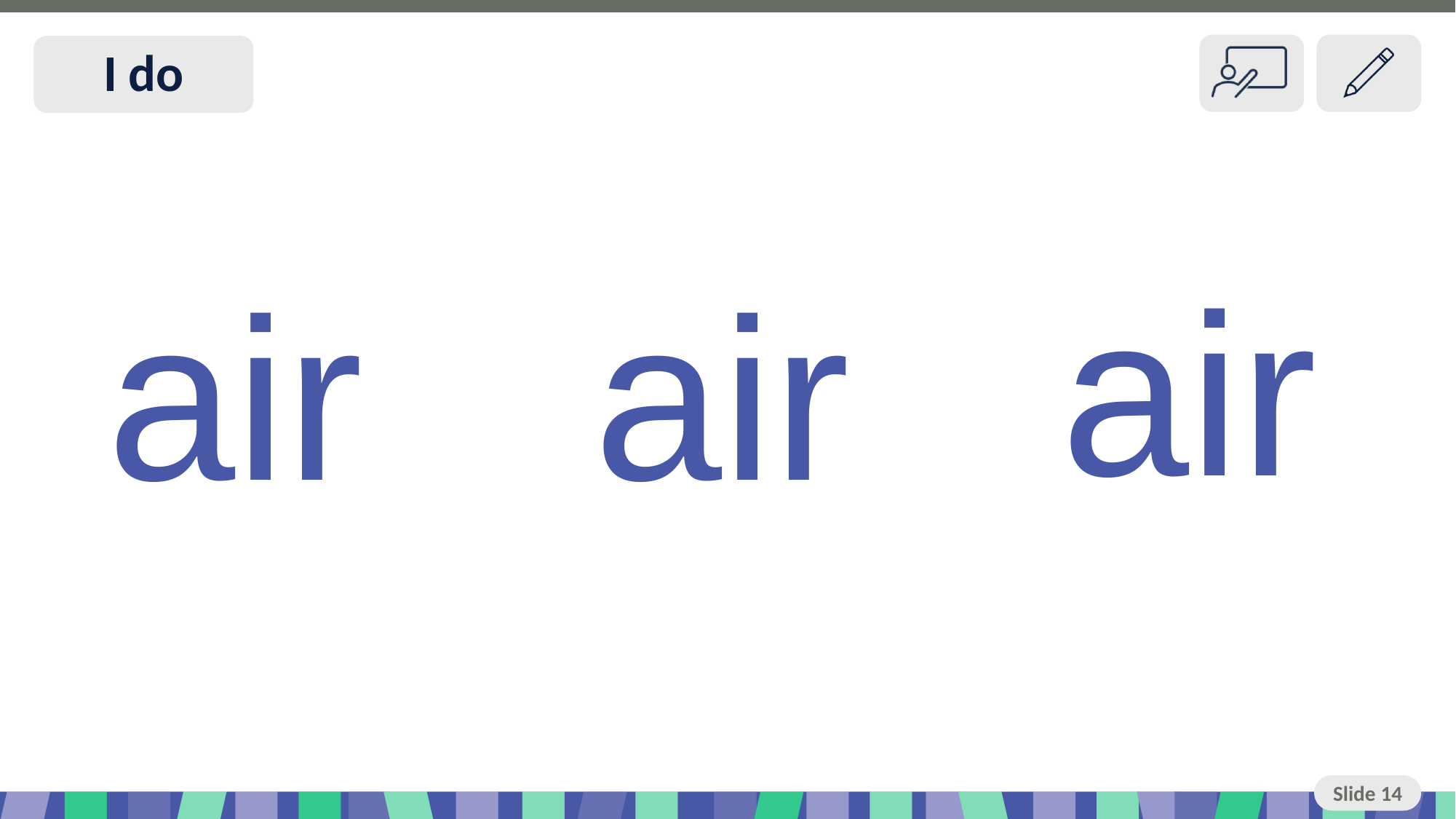

Slide 14 I do
 air
air
 air